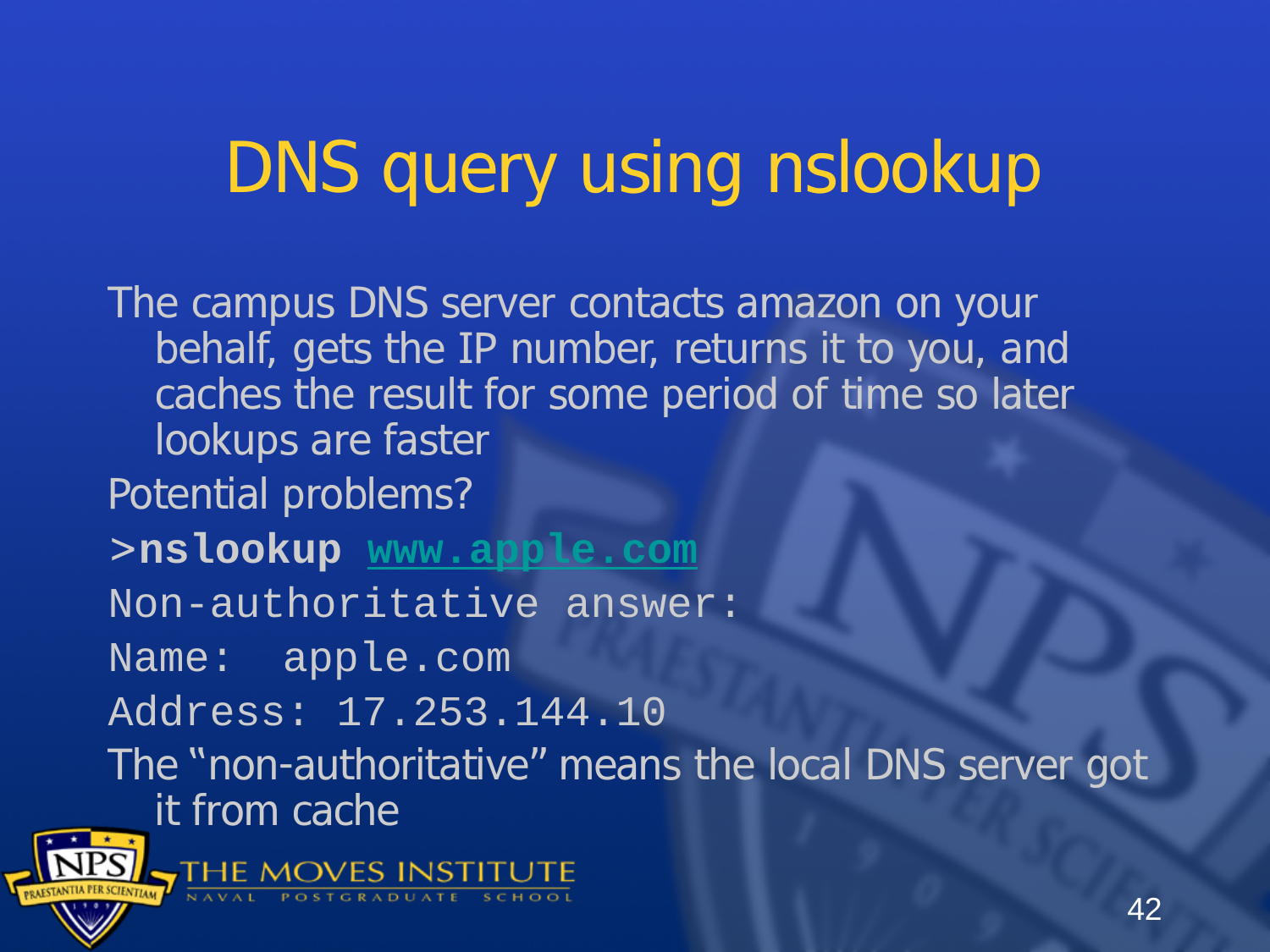

# DNS query using nslookup
The campus DNS server contacts amazon on your behalf, gets the IP number, returns it to you, and caches the result for some period of time so later lookups are faster
Potential problems?
>nslookup www.apple.com
Non-authoritative answer:
Name:	apple.com
Address: 17.253.144.10
The “non-authoritative” means the local DNS server got it from cache
42